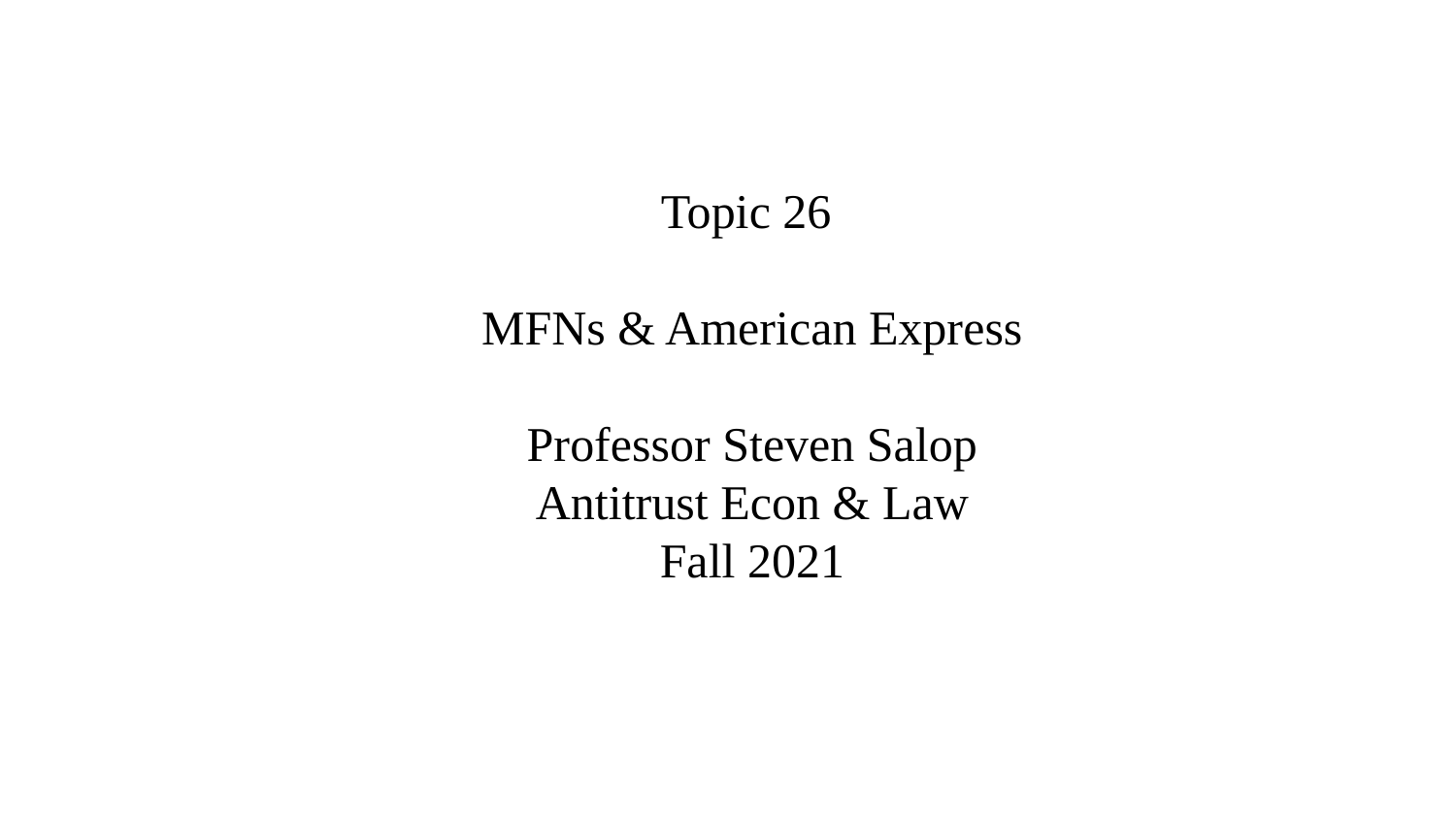

# Topic 26 MFNs & American Express Professor Steven Salop Antitrust Econ & Law Fall 2021